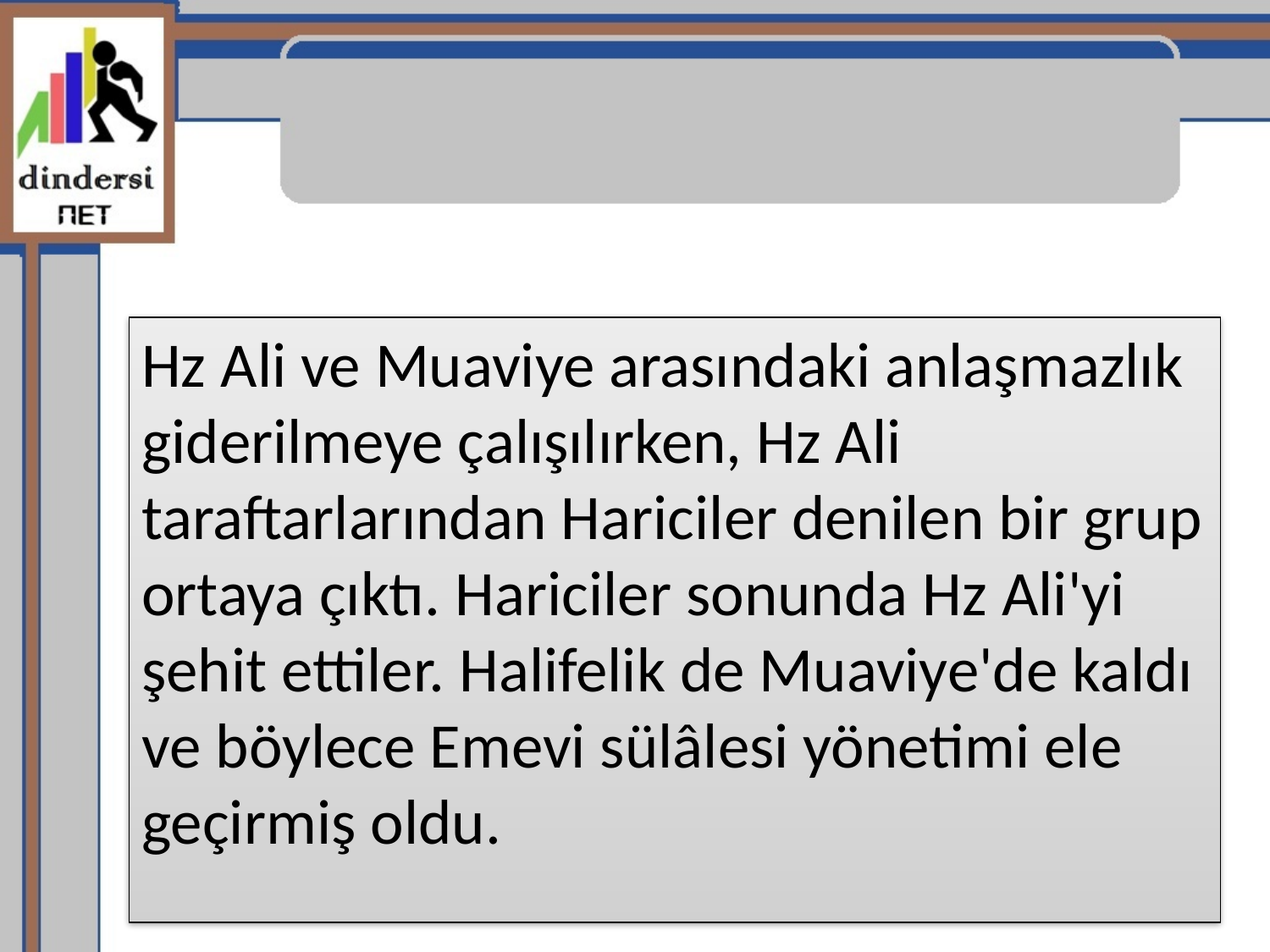

Hz Ali ve Muaviye arasındaki anlaşmazlık giderilmeye çalışılırken, Hz Ali taraftarlarından Hariciler denilen bir grup ortaya çıktı. Hariciler sonunda Hz Ali'yi şehit ettiler. Halifelik de Muaviye'de kaldı ve böylece Emevi sülâlesi yönetimi ele geçirmiş oldu.